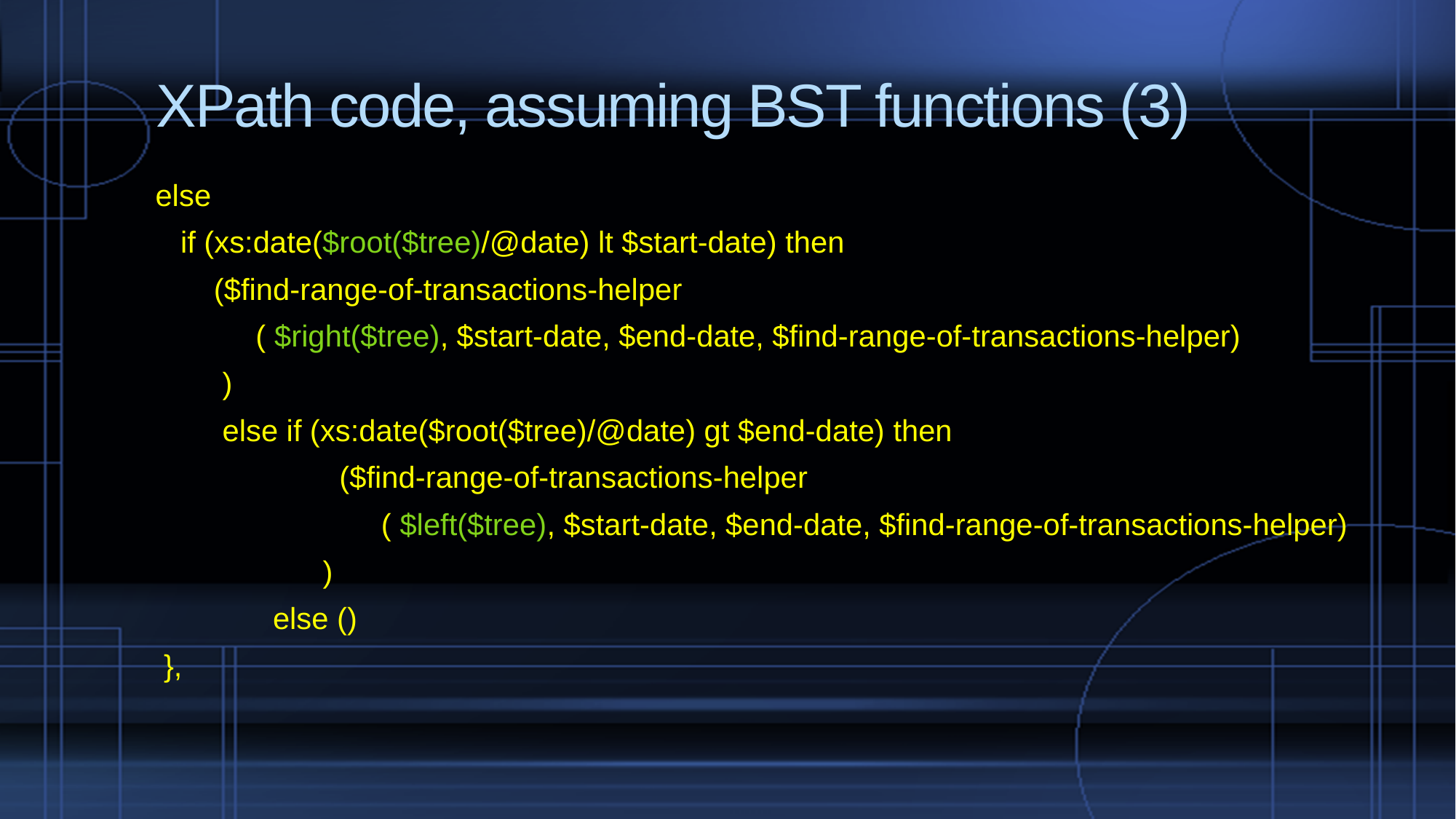

# XPath code, assuming BST functions (3)
else
   if (xs:date($root($tree)/@date) lt $start-date) then
       ($find-range-of-transactions-helper
            ( $right($tree), $start-date, $end-date, $find-range-of-transactions-helper)
        )
        else if (xs:date($root($tree)/@date) gt $end-date) then
                      ($find-range-of-transactions-helper
                           ( $left($tree), $start-date, $end-date, $find-range-of-transactions-helper)
                    )
	 else ()
 },